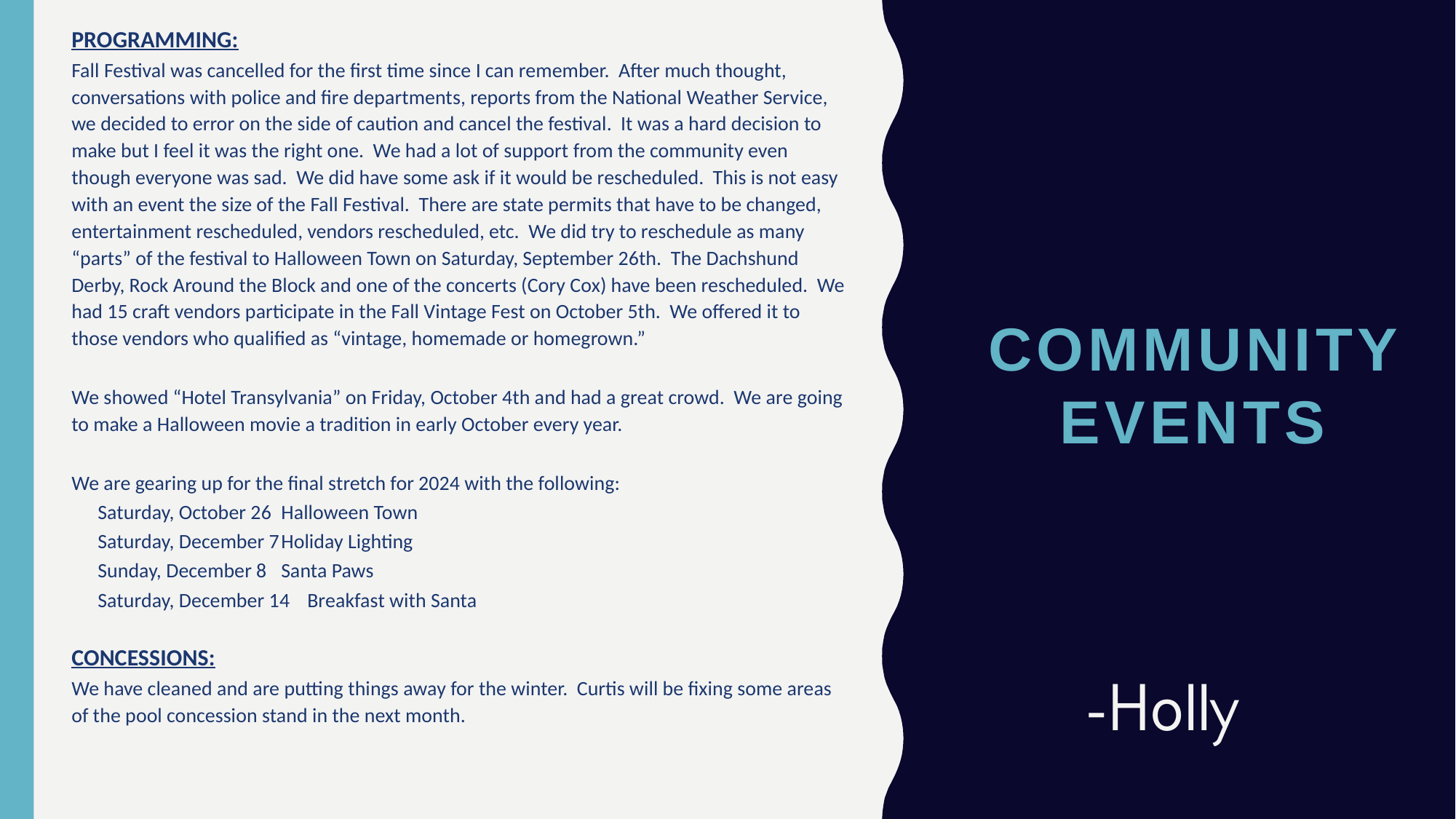

PROGRAMMING:
Fall Festival was cancelled for the first time since I can remember.  After much thought, conversations with police and fire departments, reports from the National Weather Service, we decided to error on the side of caution and cancel the festival.  It was a hard decision to make but I feel it was the right one.  We had a lot of support from the community even though everyone was sad.  We did have some ask if it would be rescheduled.  This is not easy with an event the size of the Fall Festival.  There are state permits that have to be changed, entertainment rescheduled, vendors rescheduled, etc.  We did try to reschedule as many “parts” of the festival to Halloween Town on Saturday, September 26th.  The Dachshund Derby, Rock Around the Block and one of the concerts (Cory Cox) have been rescheduled.  We had 15 craft vendors participate in the Fall Vintage Fest on October 5th.  We offered it to those vendors who qualified as “vintage, homemade or homegrown.”

We showed “Hotel Transylvania” on Friday, October 4th and had a great crowd.  We are going to make a Halloween movie a tradition in early October every year.

We are gearing up for the final stretch for 2024 with the following:
	Saturday, October 26			Halloween Town
	Saturday, December 7			Holiday Lighting
	Sunday, December 8			Santa Paws
	Saturday, December 14			Breakfast with Santa

CONCESSIONS:
We have cleaned and are putting things away for the winter.  Curtis will be fixing some areas of the pool concession stand in the next month.

# Community events
-Holly